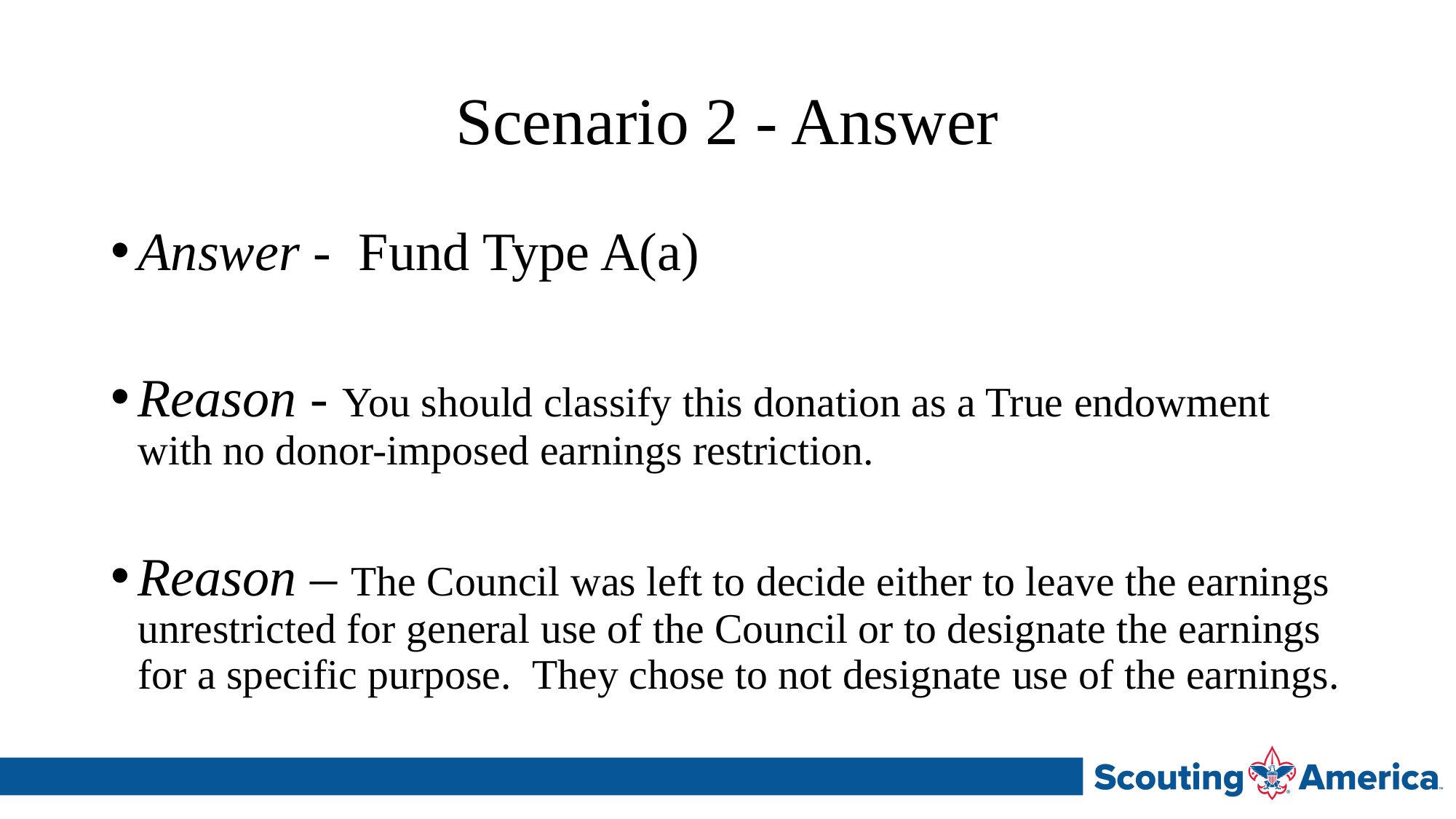

# Scenario 2 - Answer
Answer -  Fund Type A(a)

Reason - You should classify this donation as a True endowment with no donor-imposed earnings restriction.

Reason – The Council was left to decide either to leave the earnings unrestricted for general use of the Council or to designate the earnings for a specific purpose.  They chose to not designate use of the earnings.